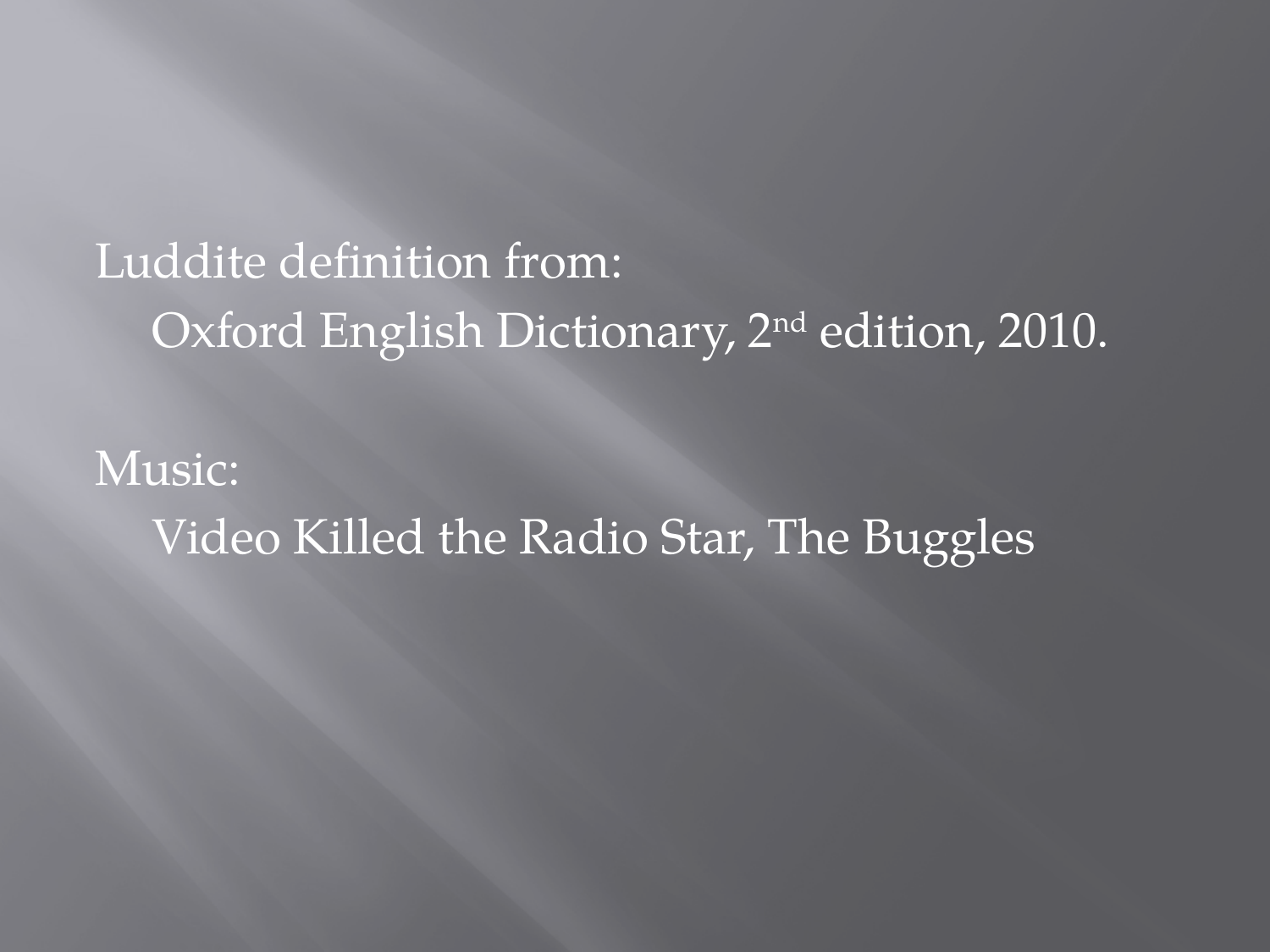

#
Luddite definition from:
	Oxford English Dictionary, 2nd edition, 2010.

Music:
	Video Killed the Radio Star, The Buggles